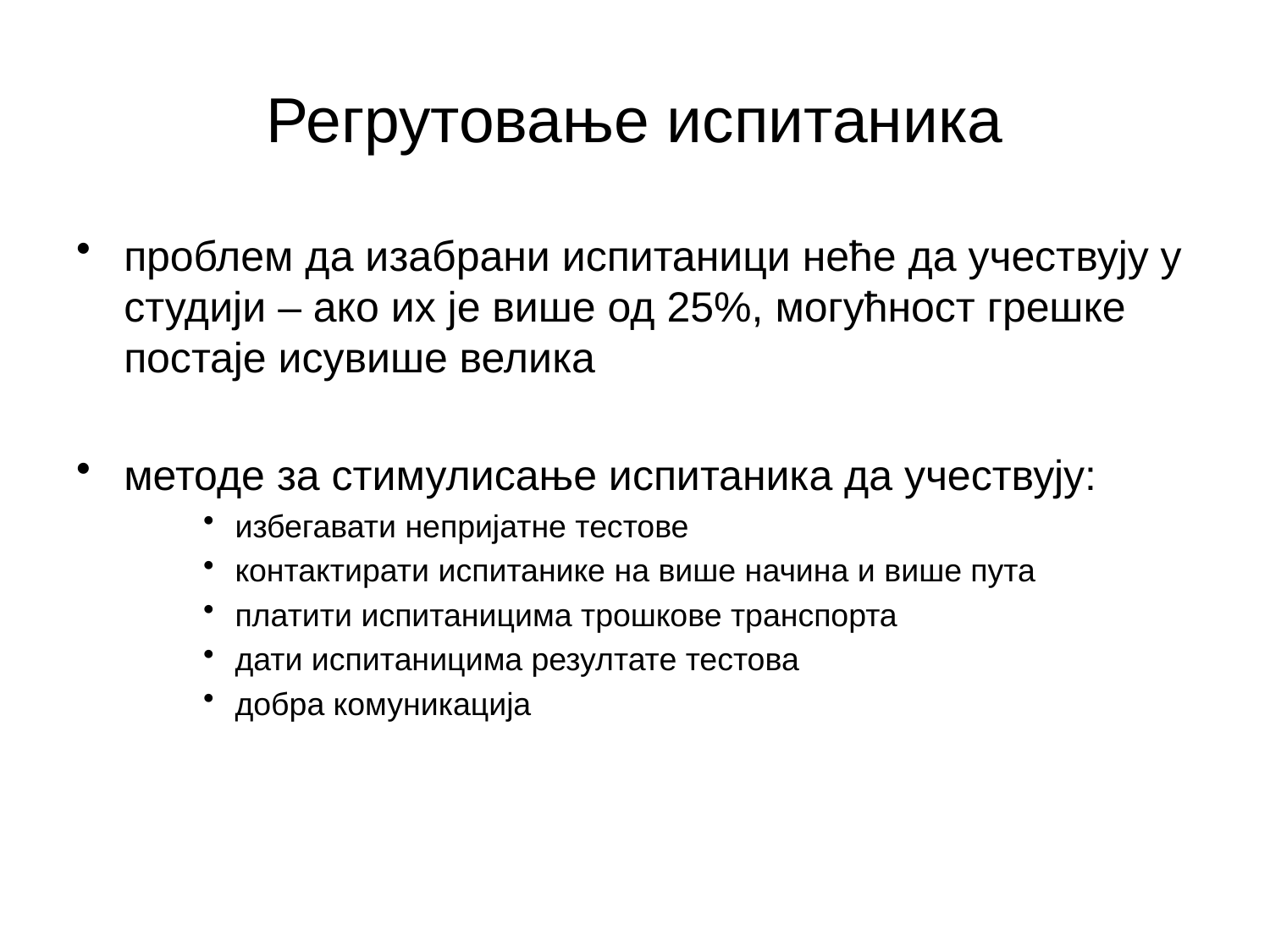

Регрутовање испитаника
проблем да изабрани испитаници неће да учествују у студији – ако их је више од 25%, могућност грешке постаје исувише велика

методе за стимулисање испитаника да учествују:
избегавати непријатне тестове
контактирати испитанике на више начина и више пута
платити испитаницима трошкове транспорта
дати испитаницима резултате тестова
добра комуникација